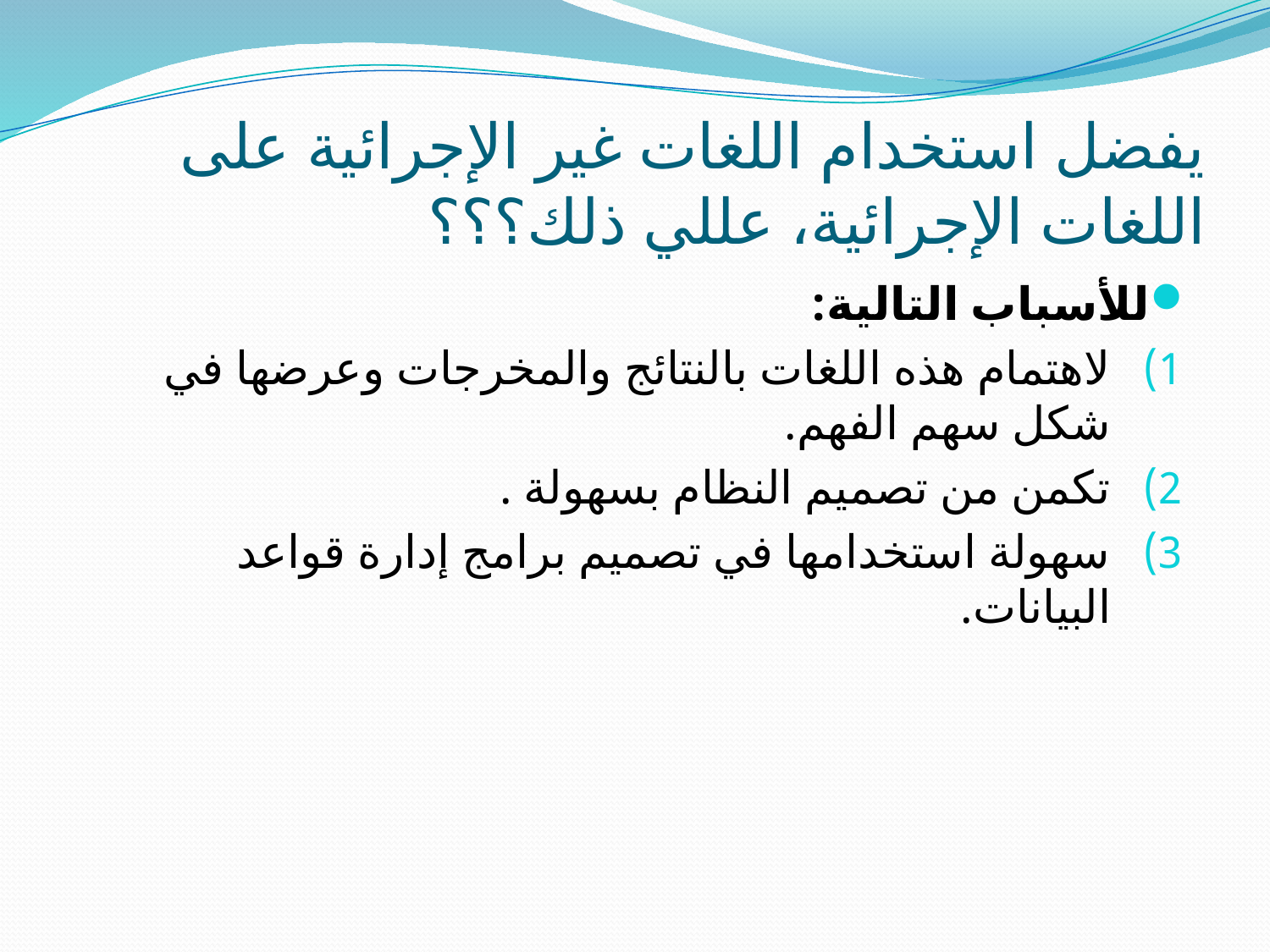

# يفضل استخدام اللغات غير الإجرائية على اللغات الإجرائية، عللي ذلك؟؟؟
للأسباب التالية:
لاهتمام هذه اللغات بالنتائج والمخرجات وعرضها في شكل سهم الفهم.
تكمن من تصميم النظام بسهولة .
سهولة استخدامها في تصميم برامج إدارة قواعد البيانات.